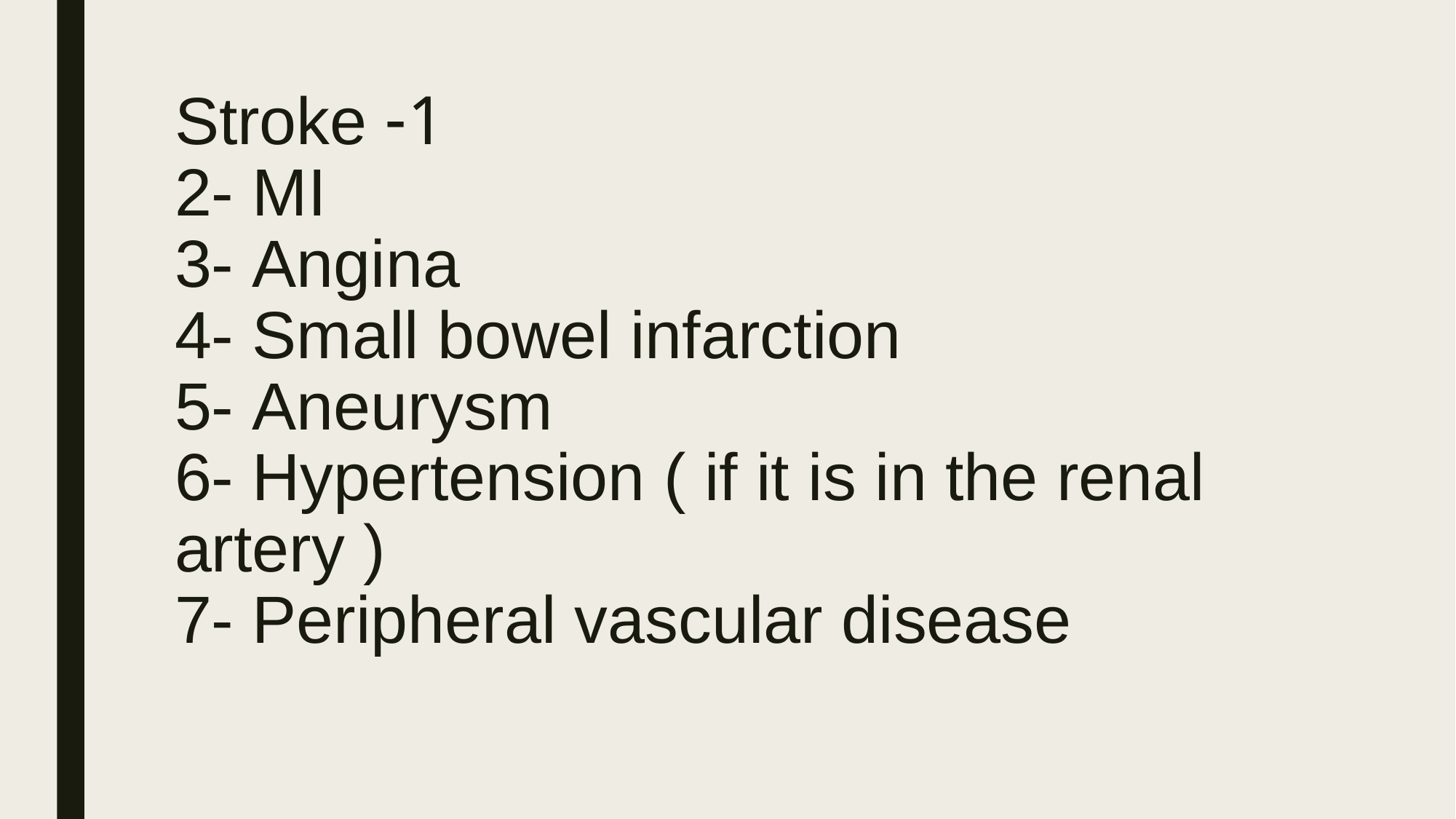

# 1- Stroke 2- MI 3- Angina 4- Small bowel infarction 5- Aneurysm 6- Hypertension ( if it is in the renal artery ) 7- Peripheral vascular disease